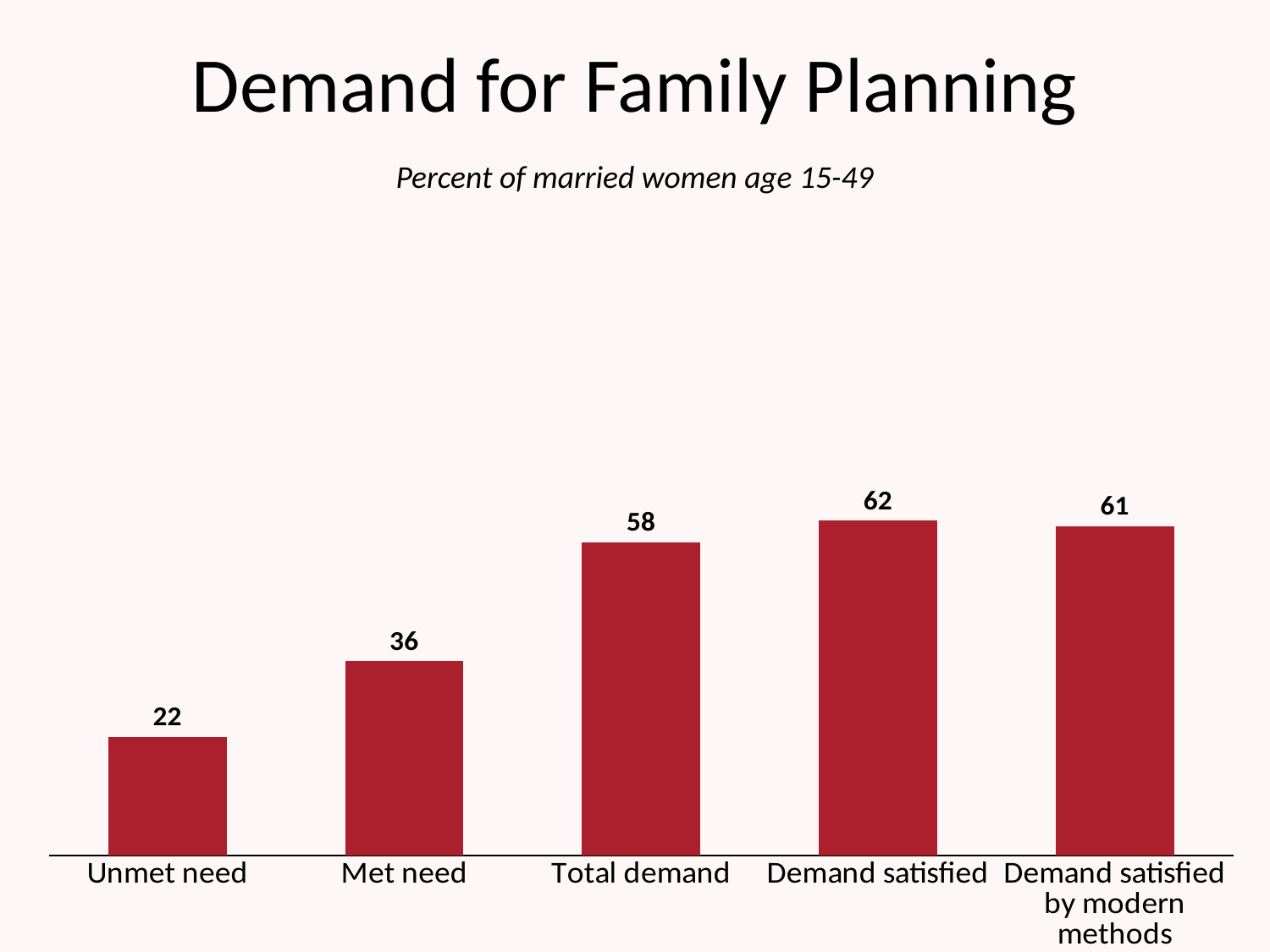

# Demand for Family Planning
Percent of married women age 15-49

### Chart

| Category | Series 1 |
|---|---|
| Unmet need | 22.0 |
| Met need | 36.0 |
| Total demand | 58.0 |
| Demand satisfied | 62.0 |
| Demand satisfied by modern methods | 61.0 |